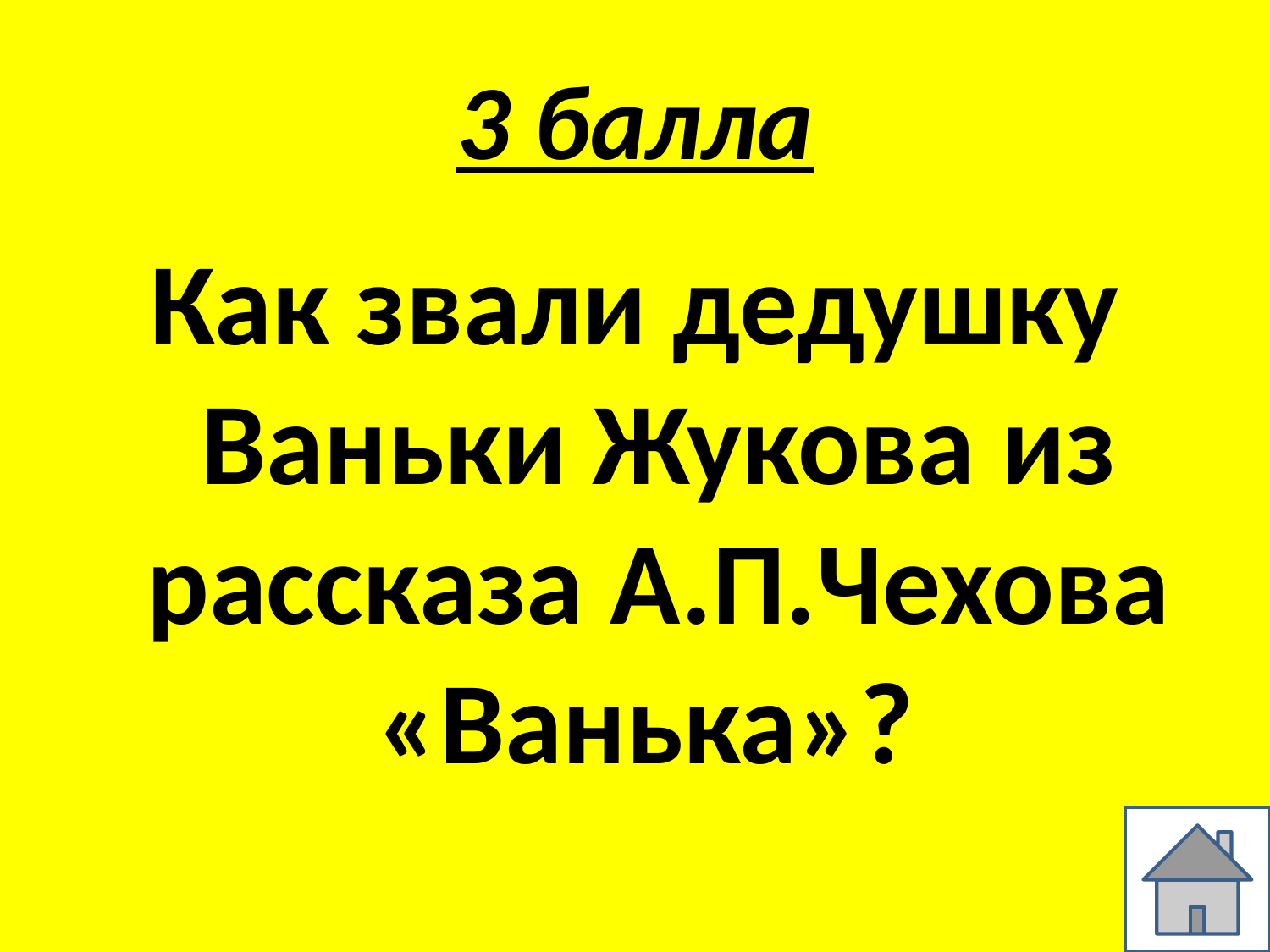

# 3 балла
Как звали дедушку Ваньки Жукова из рассказа А.П.Чехова «Ванька»?